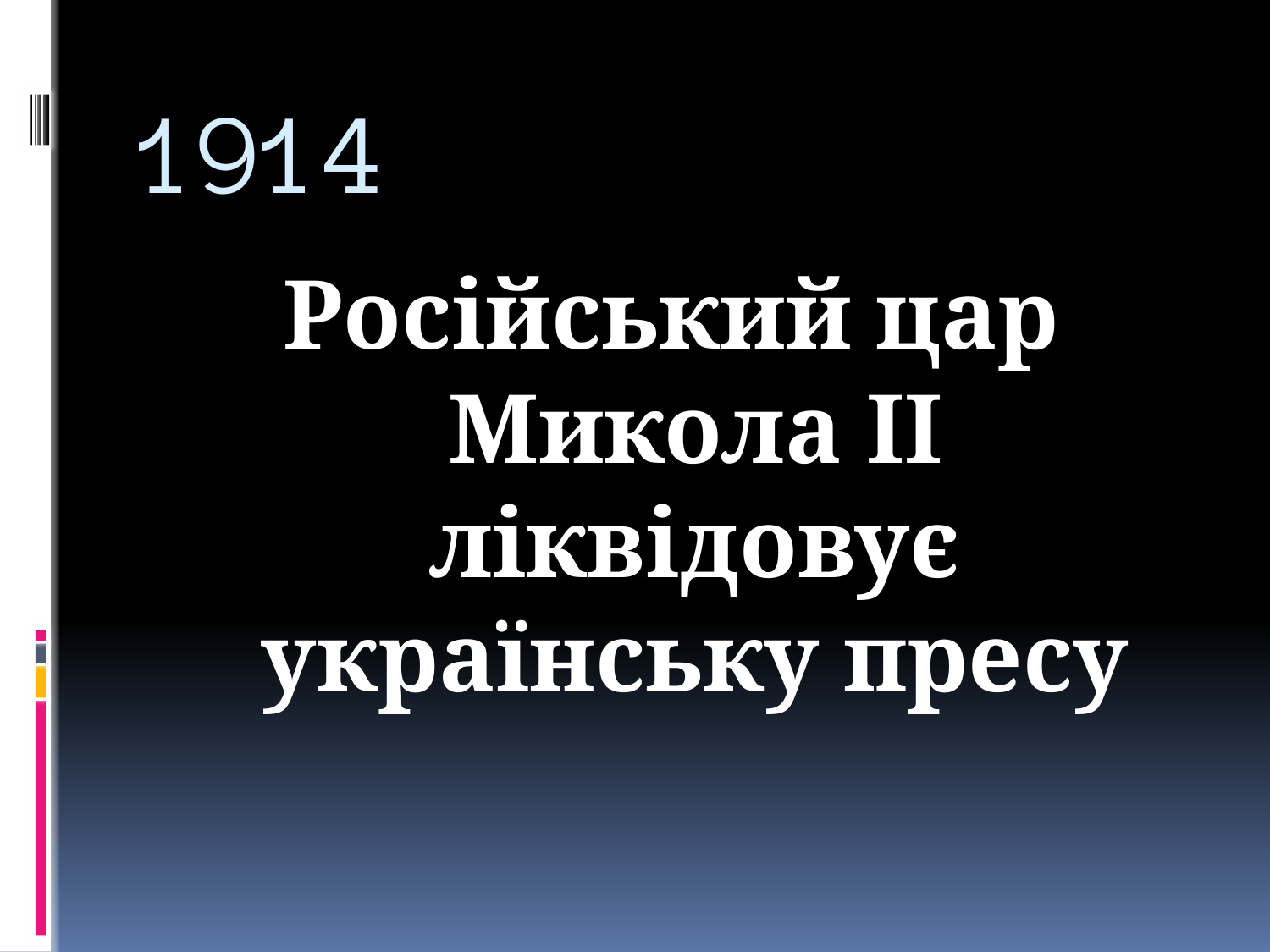

# 1914
Російський цар Микола ІІ ліквідовує українську пресу